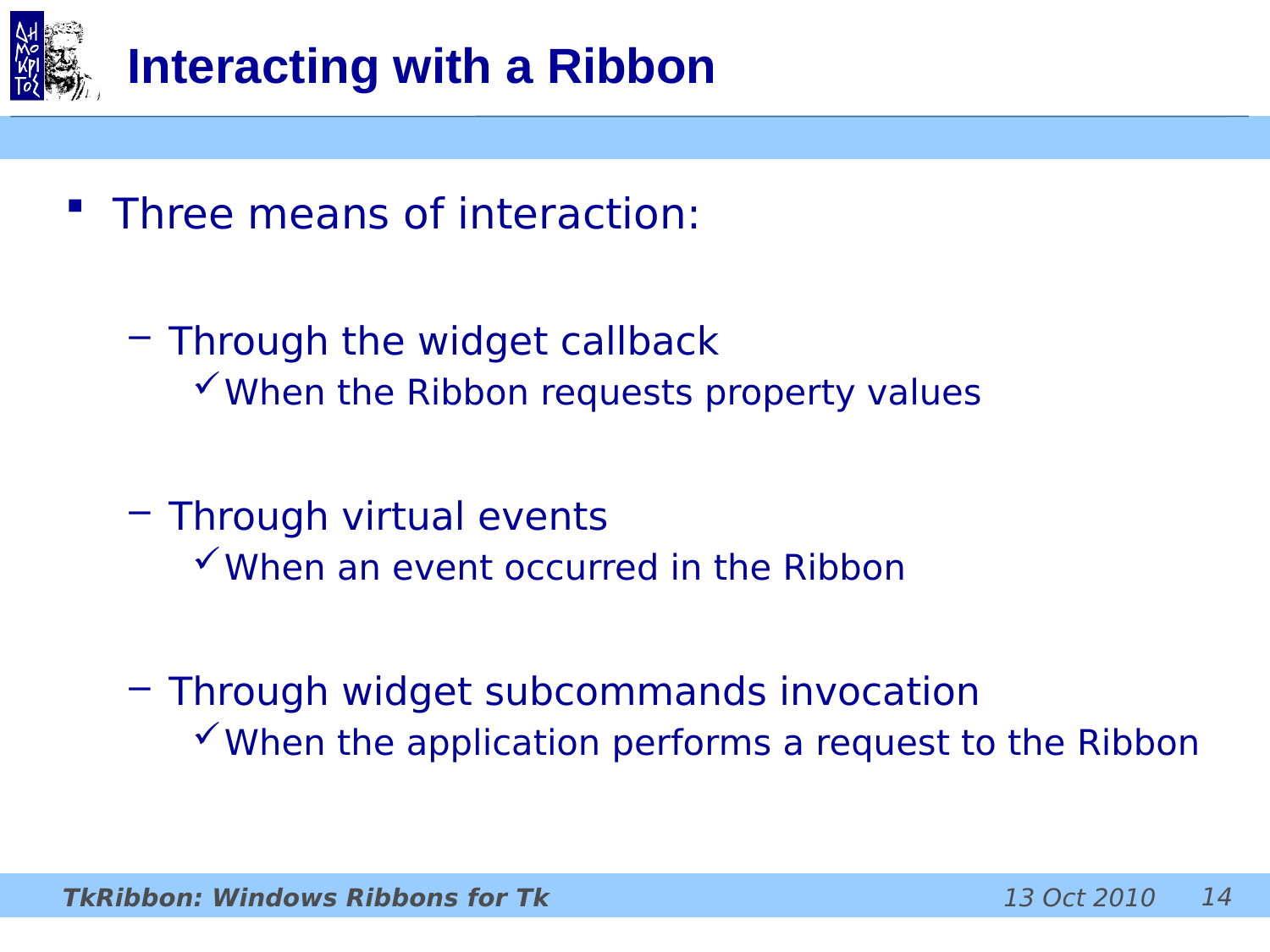

# Interacting with a Ribbon
Three means of interaction:

Through the widget callback
When the Ribbon requests property values

Through virtual events
When an event occurred in the Ribbon

Through widget subcommands invocation
When the application performs a request to the Ribbon
14
TkRibbon: Windows Ribbons for Tk
13 Oct 2010